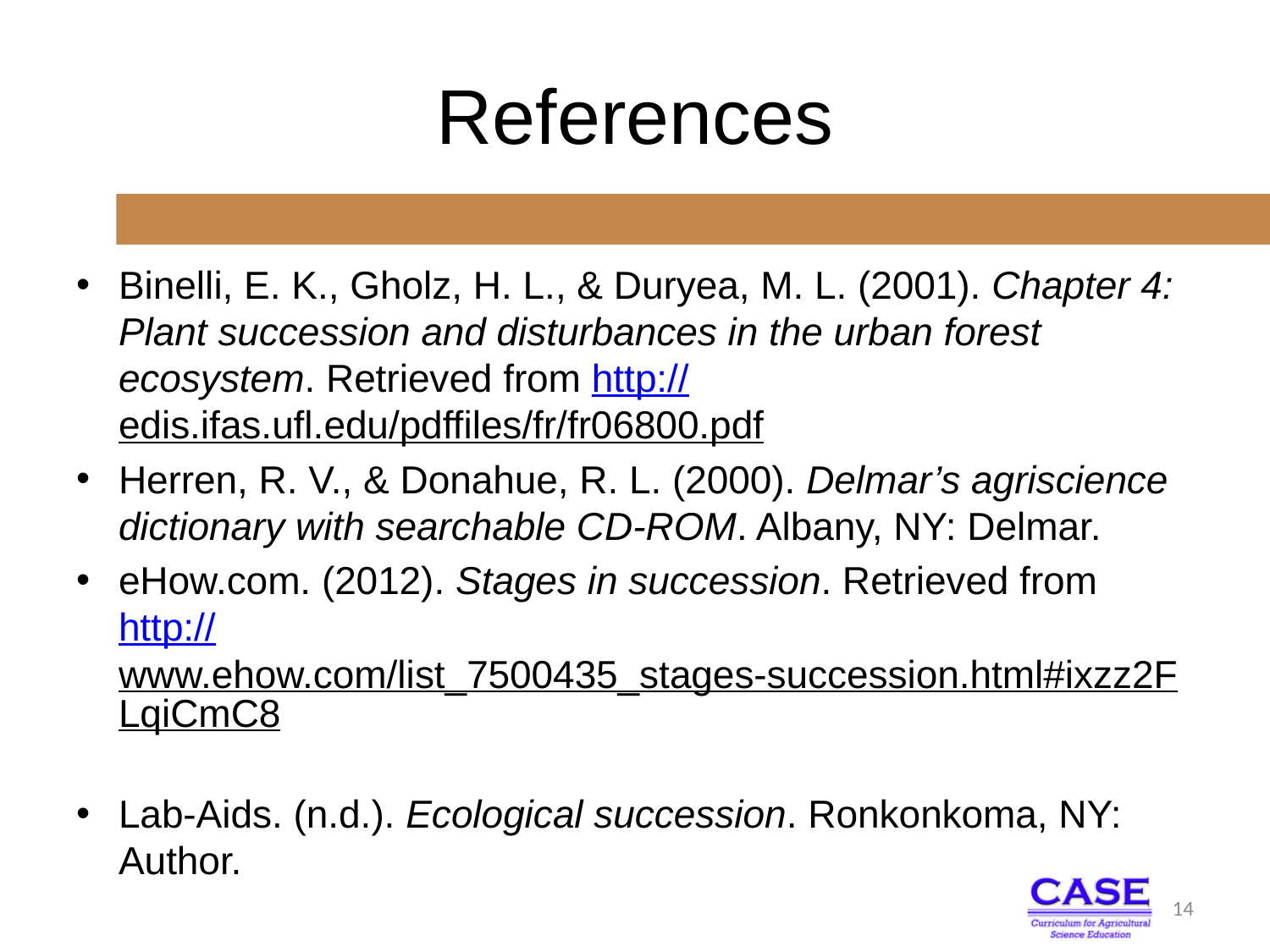

# References
Binelli, E. K., Gholz, H. L., & Duryea, M. L. (2001). Chapter 4: Plant succession and disturbances in the urban forest ecosystem. Retrieved from http://edis.ifas.ufl.edu/pdffiles/fr/fr06800.pdf
Herren, R. V., & Donahue, R. L. (2000). Delmar’s agriscience dictionary with searchable CD-ROM. Albany, NY: Delmar.
eHow.com. (2012). Stages in succession. Retrieved from http://www.ehow.com/list_7500435_stages-succession.html#ixzz2FLqiCmC8
Lab-Aids. (n.d.). Ecological succession. Ronkonkoma, NY: Author.

14